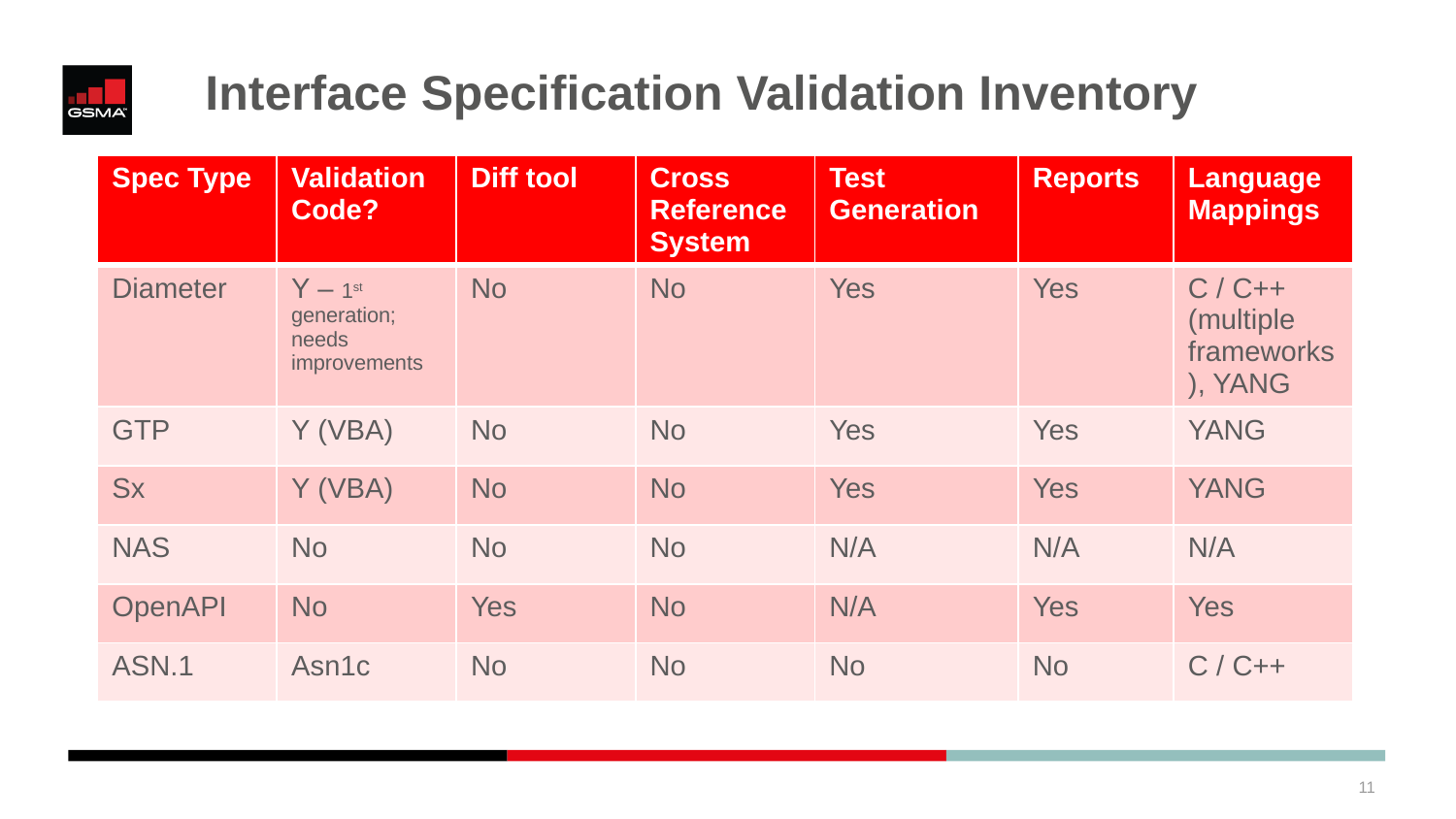

# Interface Specification Validation Inventory
| Spec Type | Validation Code? | Diff tool | Cross Reference System | Test Generation | Reports | Language Mappings |
| --- | --- | --- | --- | --- | --- | --- |
| Diameter | Y – 1st generation; needs improvements | No | No | Yes | Yes | C / C++ (multiple frameworks), YANG |
| GTP | Y (VBA) | No | No | Yes | Yes | YANG |
| Sx | Y (VBA) | No | No | Yes | Yes | YANG |
| NAS | No | No | No | N/A | N/A | N/A |
| OpenAPI | No | Yes | No | N/A | Yes | Yes |
| ASN.1 | Asn1c | No | No | No | No | C / C++ |
11